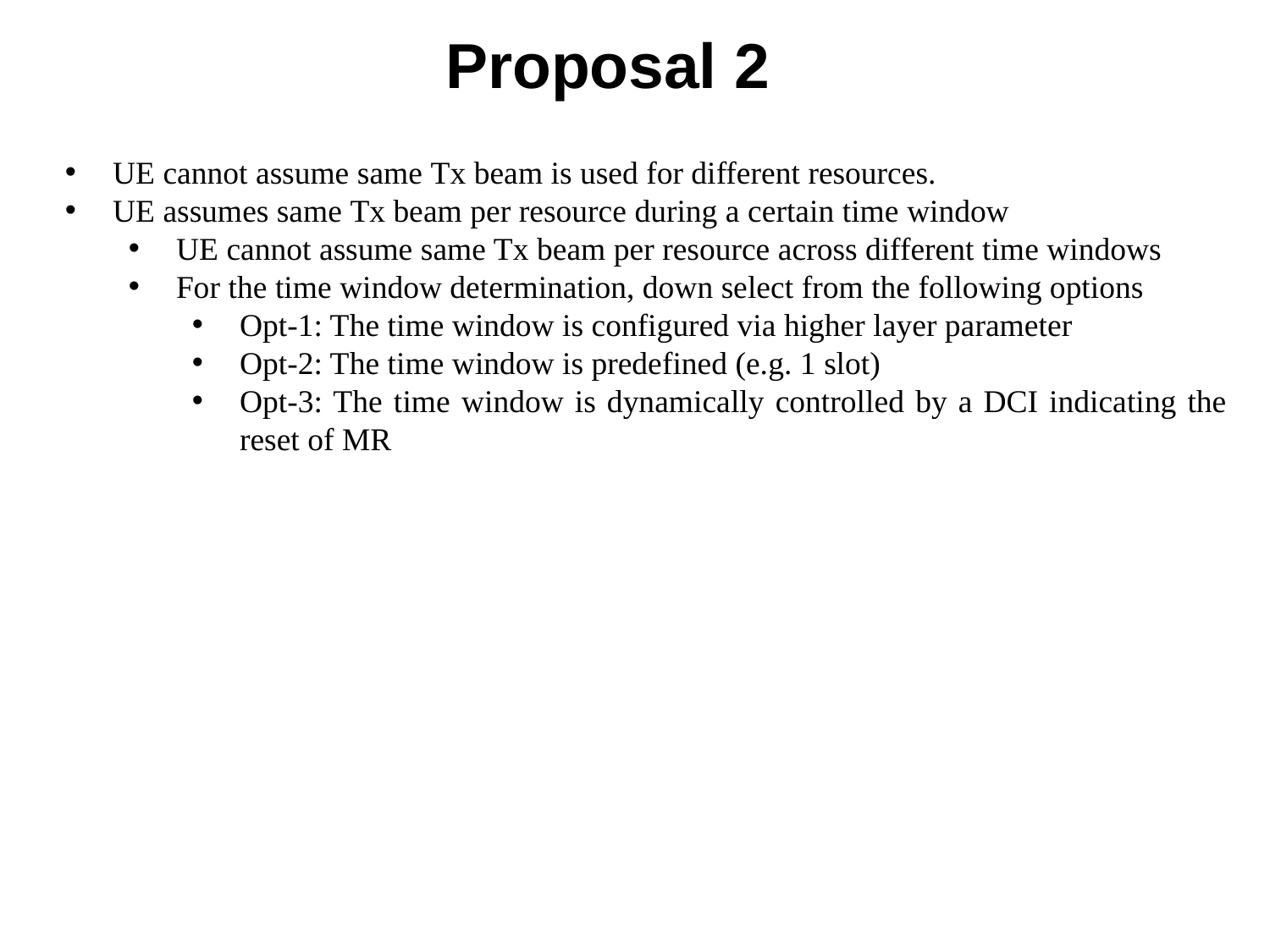

# Proposal 2

UE cannot assume same Tx beam is used for different resources.
UE assumes same Tx beam per resource during a certain time window
UE cannot assume same Tx beam per resource across different time windows
For the time window determination, down select from the following options
Opt-1: The time window is configured via higher layer parameter
Opt-2: The time window is predefined (e.g. 1 slot)
Opt-3: The time window is dynamically controlled by a DCI indicating the reset of MR